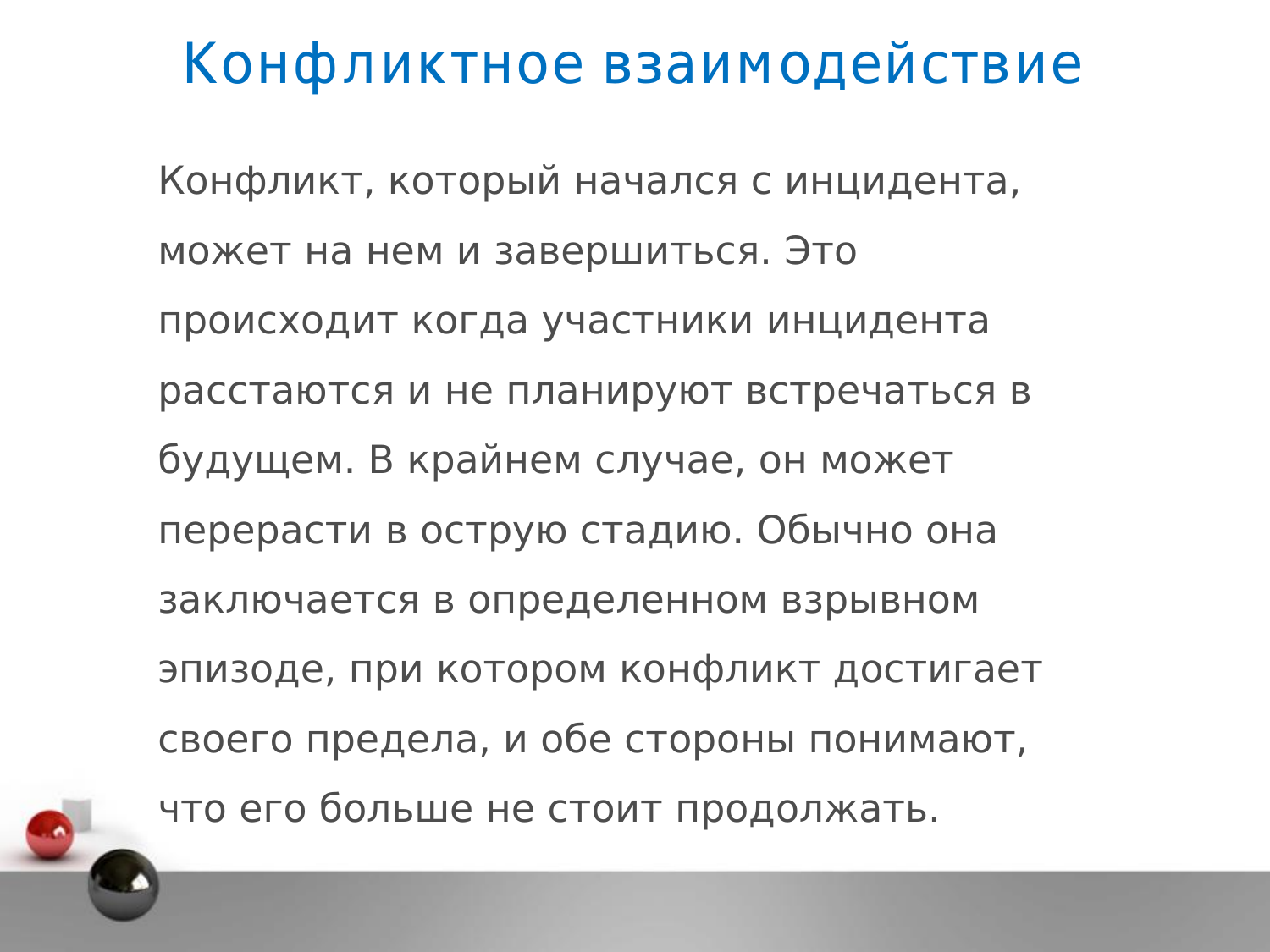

# Конфликтное взаимодействие
Конфликт, который начался с инцидента, может на нем и завершиться. Это происходит когда участники инцидента расстаются и не планируют встречаться в будущем. В крайнем случае, он может перерасти в острую стадию. Обычно она заключается в определенном взрывном эпизоде, при котором конфликт достигает своего предела, и обе стороны понимают, что его больше не стоит продолжать.